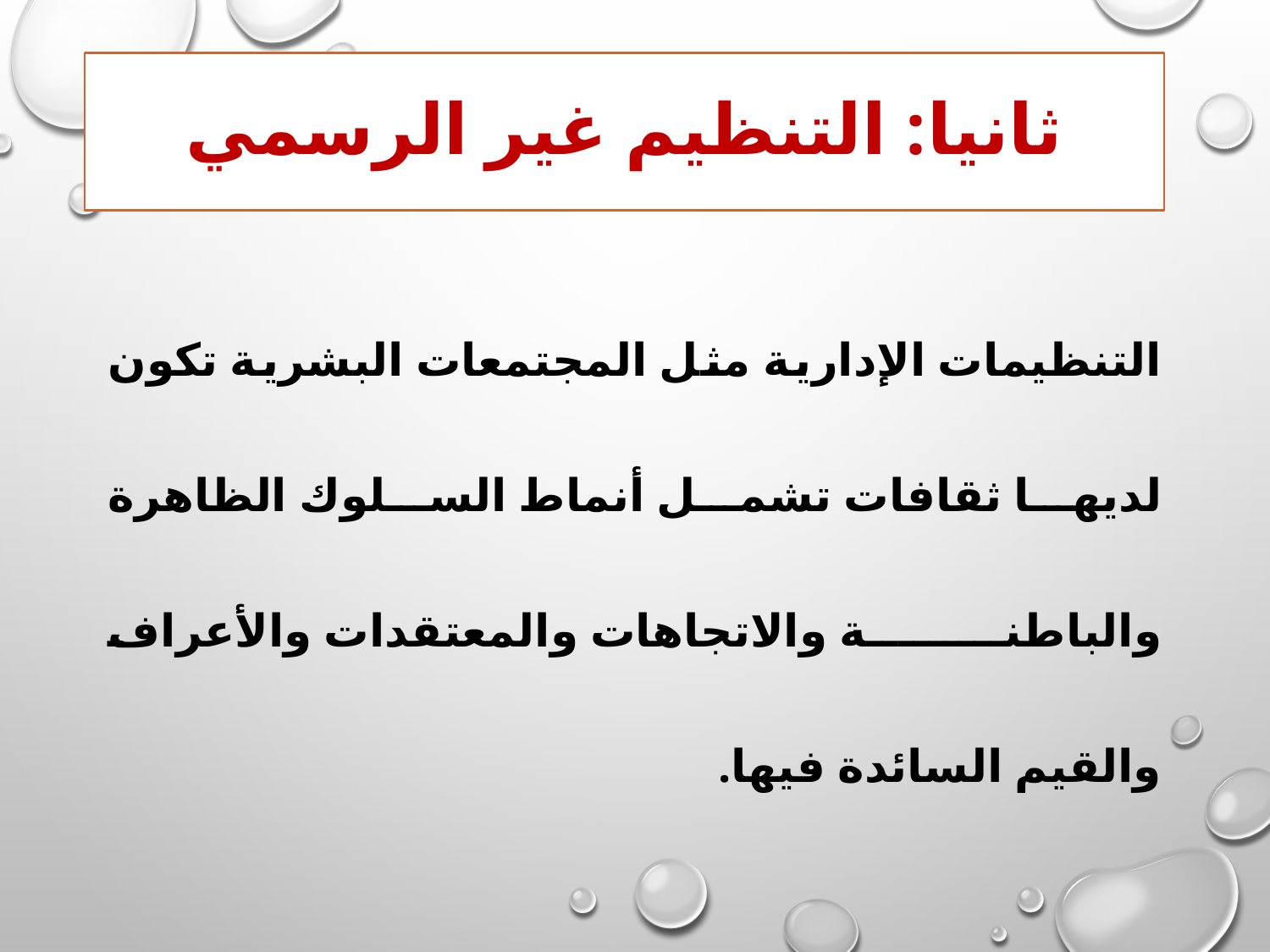

# ثانيا: التنظيم غير الرسمي
التنظيمات الإدارية مثل المجتمعات البشرية تكون لديها ثقافات تشمل أنماط السلوك الظاهرة والباطنة والاتجاهات والمعتقدات والأعراف والقيم السائدة فيها.